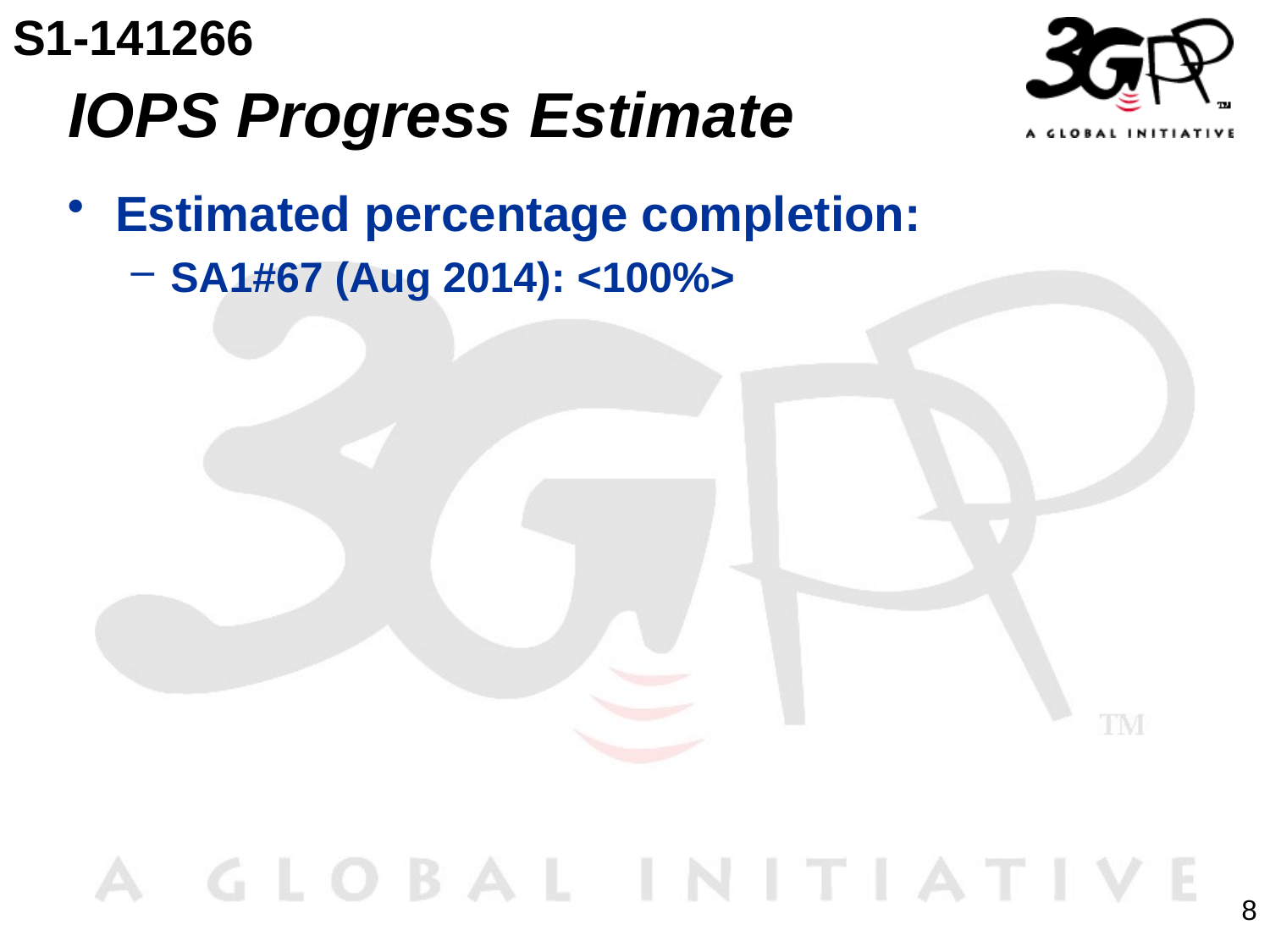

S1-141266
# IOPS Progress Estimate
Estimated percentage completion:
SA1#67 (Aug 2014): <100%>
8